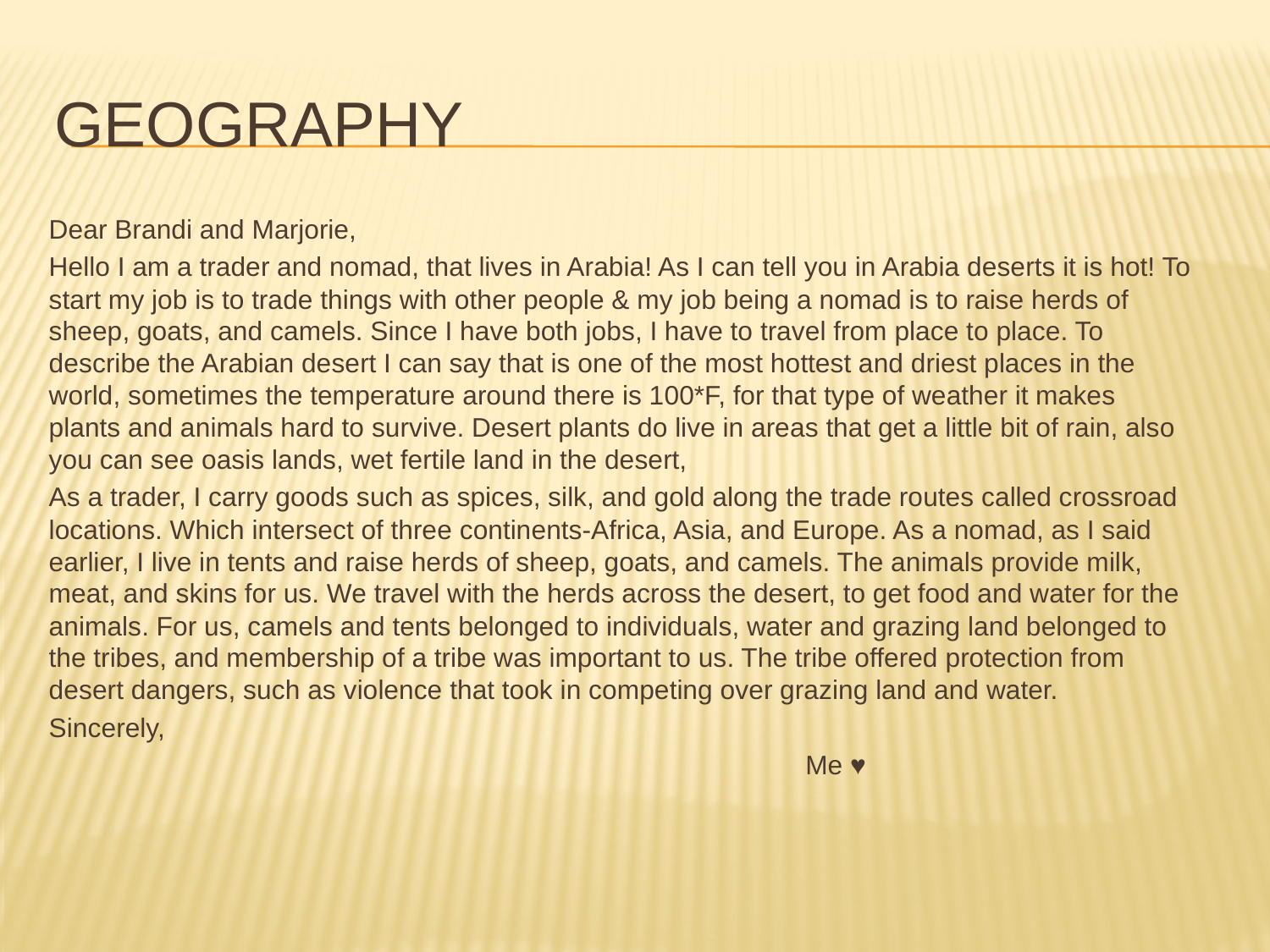

# Geography
	Dear Brandi and Marjorie,
		Hello I am a trader and nomad, that lives in Arabia! As I can tell you in Arabia deserts it is hot! To start my job is to trade things with other people & my job being a nomad is to raise herds of sheep, goats, and camels. Since I have both jobs, I have to travel from place to place. To describe the Arabian desert I can say that is one of the most hottest and driest places in the world, sometimes the temperature around there is 100*F, for that type of weather it makes plants and animals hard to survive. Desert plants do live in areas that get a little bit of rain, also you can see oasis lands, wet fertile land in the desert,
		As a trader, I carry goods such as spices, silk, and gold along the trade routes called crossroad locations. Which intersect of three continents-Africa, Asia, and Europe. As a nomad, as I said earlier, I live in tents and raise herds of sheep, goats, and camels. The animals provide milk, meat, and skins for us. We travel with the herds across the desert, to get food and water for the animals. For us, camels and tents belonged to individuals, water and grazing land belonged to the tribes, and membership of a tribe was important to us. The tribe offered protection from desert dangers, such as violence that took in competing over grazing land and water.
								Sincerely,
                                                                                                           Me ♥